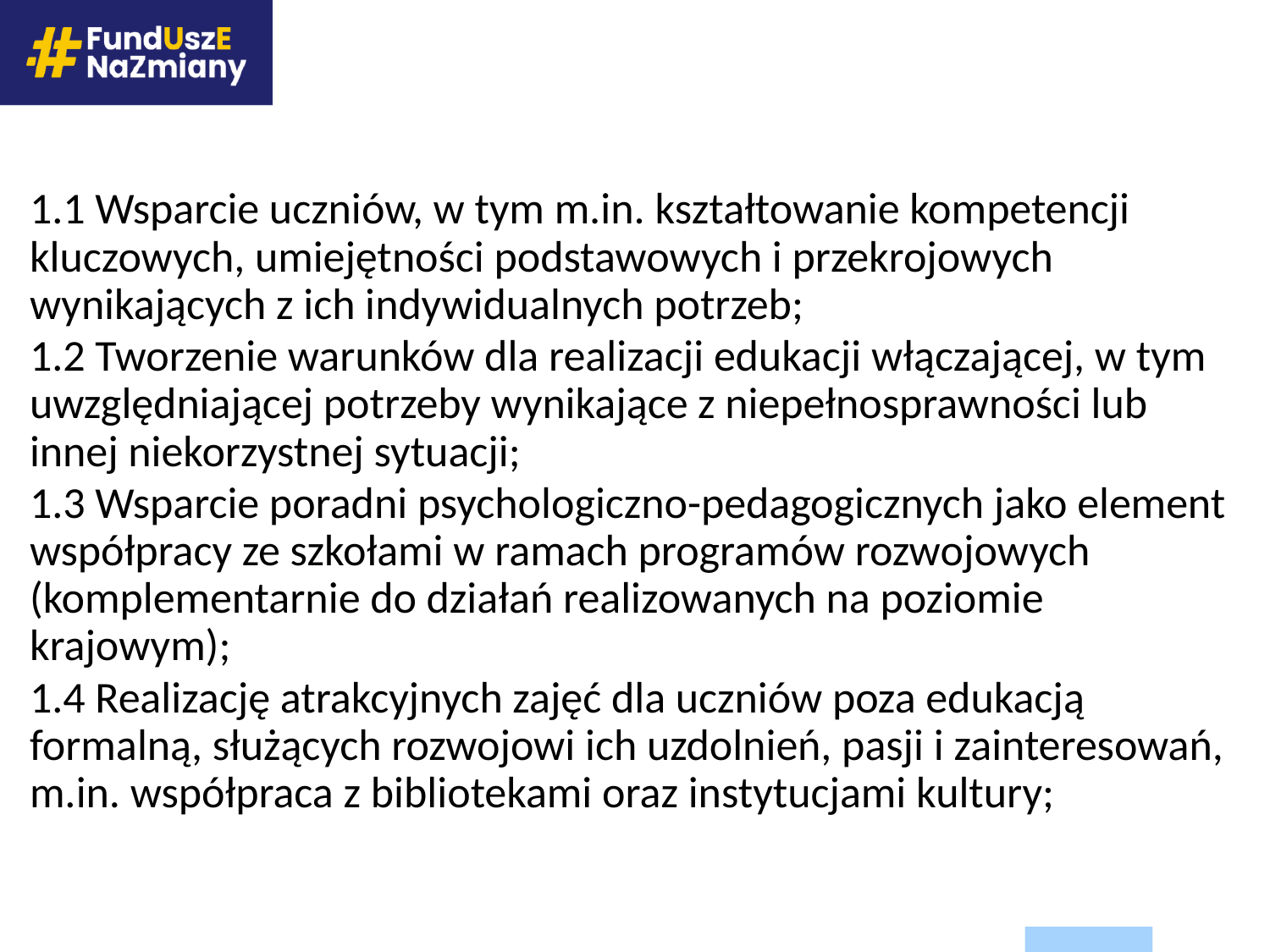

1.1 Wsparcie uczniów, w tym m.in. kształtowanie kompetencji kluczowych, umiejętności podstawowych i przekrojowych wynikających z ich indywidualnych potrzeb;
1.2 Tworzenie warunków dla realizacji edukacji włączającej, w tym uwzględniającej potrzeby wynikające z niepełnosprawności lub innej niekorzystnej sytuacji;
1.3 Wsparcie poradni psychologiczno-pedagogicznych jako element współpracy ze szkołami w ramach programów rozwojowych (komplementarnie do działań realizowanych na poziomie krajowym);
1.4 Realizację atrakcyjnych zajęć dla uczniów poza edukacją formalną, służących rozwojowi ich uzdolnień, pasji i zainteresowań, m.in. współpraca z bibliotekami oraz instytucjami kultury;